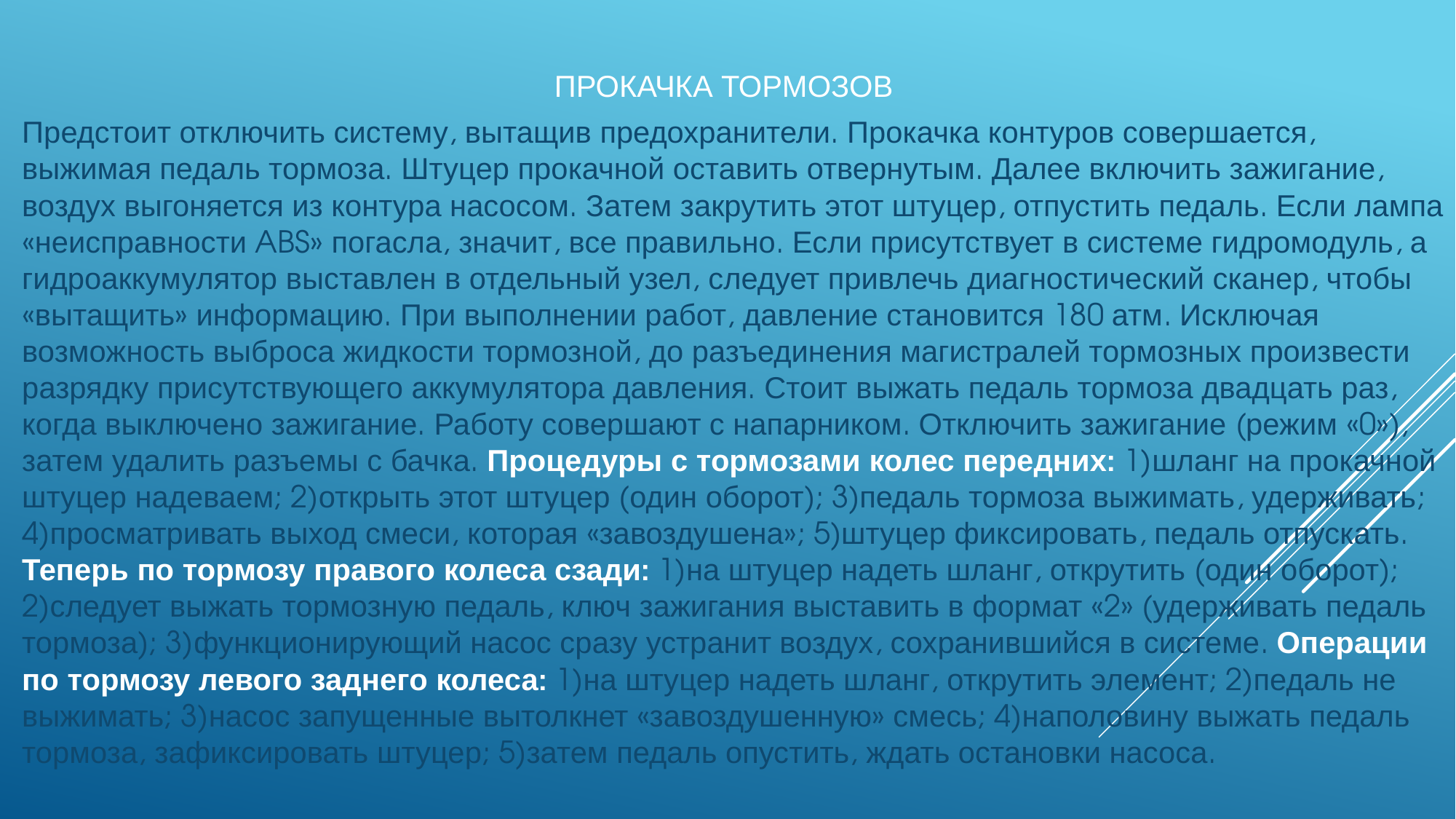

# Прокачка тормозов
Предстоит отключить систему, вытащив предохранители. Прокачка контуров совершается, выжимая педаль тормоза. Штуцер прокачной оставить отвернутым. Далее включить зажигание, воздух выгоняется из контура насосом. Затем закрутить этот штуцер, отпустить педаль. Если лампа «неисправности ABS» погасла, значит, все правильно. Если присутствует в системе гидромодуль, а гидроаккумулятор выставлен в отдельный узел, следует привлечь диагностический сканер, чтобы «вытащить» информацию. При выполнении работ, давление становится 180 атм. Исключая возможность выброса жидкости тормозной, до разъединения магистралей тормозных произвести разрядку присутствующего аккумулятора давления. Стоит выжать педаль тормоза двадцать раз, когда выключено зажигание. Работу совершают с напарником. Отключить зажигание (режим «0»), затем удалить разъемы с бачка. Процедуры с тормозами колес передних: 1)шланг на прокачной штуцер надеваем; 2)открыть этот штуцер (один оборот); 3)педаль тормоза выжимать, удерживать; 4)просматривать выход смеси, которая «завоздушена»; 5)штуцер фиксировать, педаль отпускать. Теперь по тормозу правого колеса сзади: 1)на штуцер надеть шланг, открутить (один оборот); 2)следует выжать тормозную педаль, ключ зажигания выставить в формат «2» (удерживать педаль тормоза); 3)функционирующий насос сразу устранит воздух, сохранившийся в системе. Операции по тормозу левого заднего колеса: 1)на штуцер надеть шланг, открутить элемент; 2)педаль не выжимать; 3)насос запущенные вытолкнет «завоздушенную» смесь; 4)наполовину выжать педаль тормоза, зафиксировать штуцер; 5)затем педаль опустить, ждать остановки насоса.